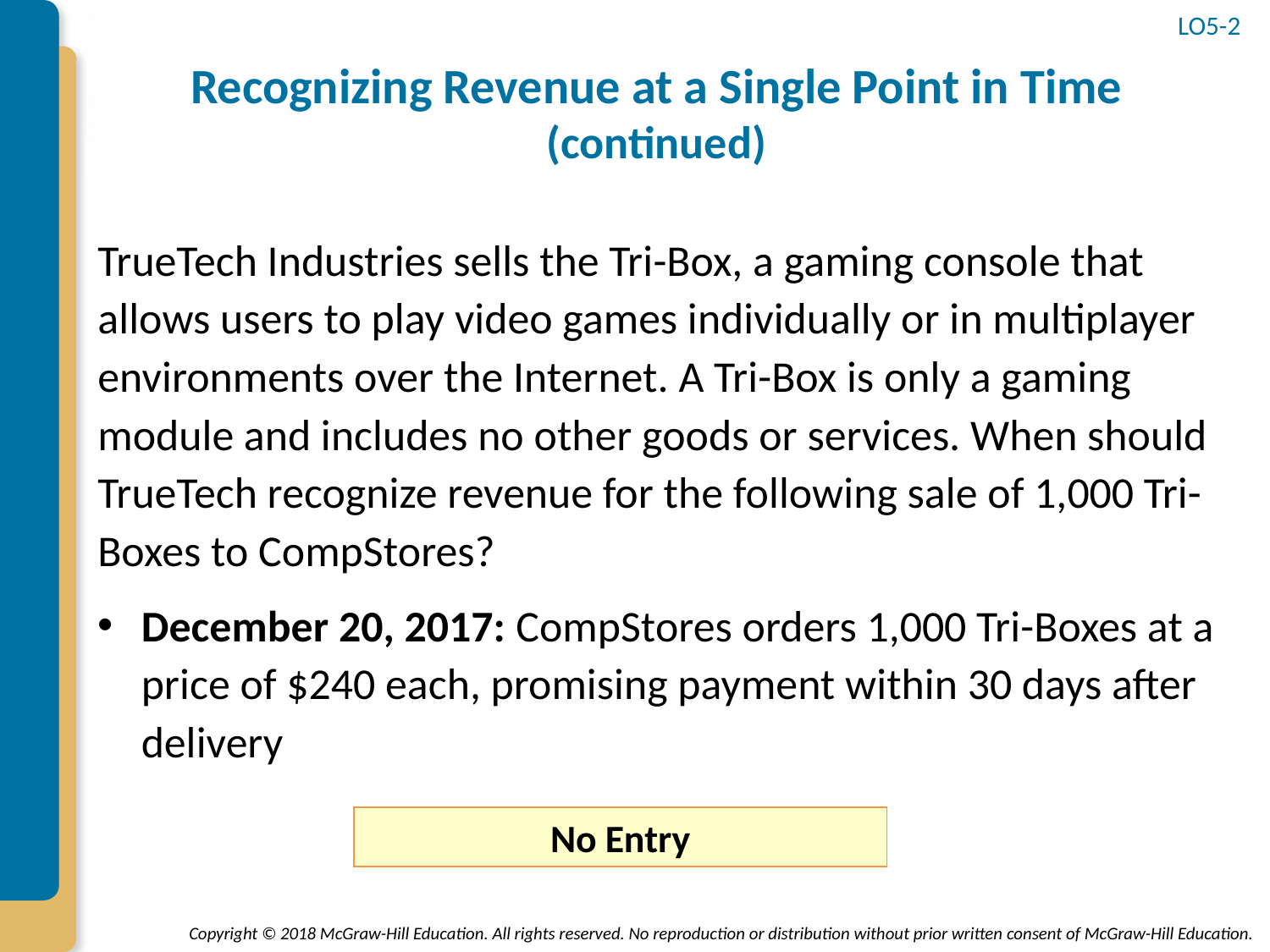

LO5-2
# Recognizing Revenue at a Single Point in Time (continued)
TrueTech Industries sells the Tri-Box, a gaming console that allows users to play video games individually or in multiplayer environments over the Internet. A Tri-Box is only a gaming module and includes no other goods or services. When should TrueTech recognize revenue for the following sale of 1,000 Tri-Boxes to CompStores?
December 20, 2017: CompStores orders 1,000 Tri-Boxes at a price of $240 each, promising payment within 30 days after delivery

No Entry